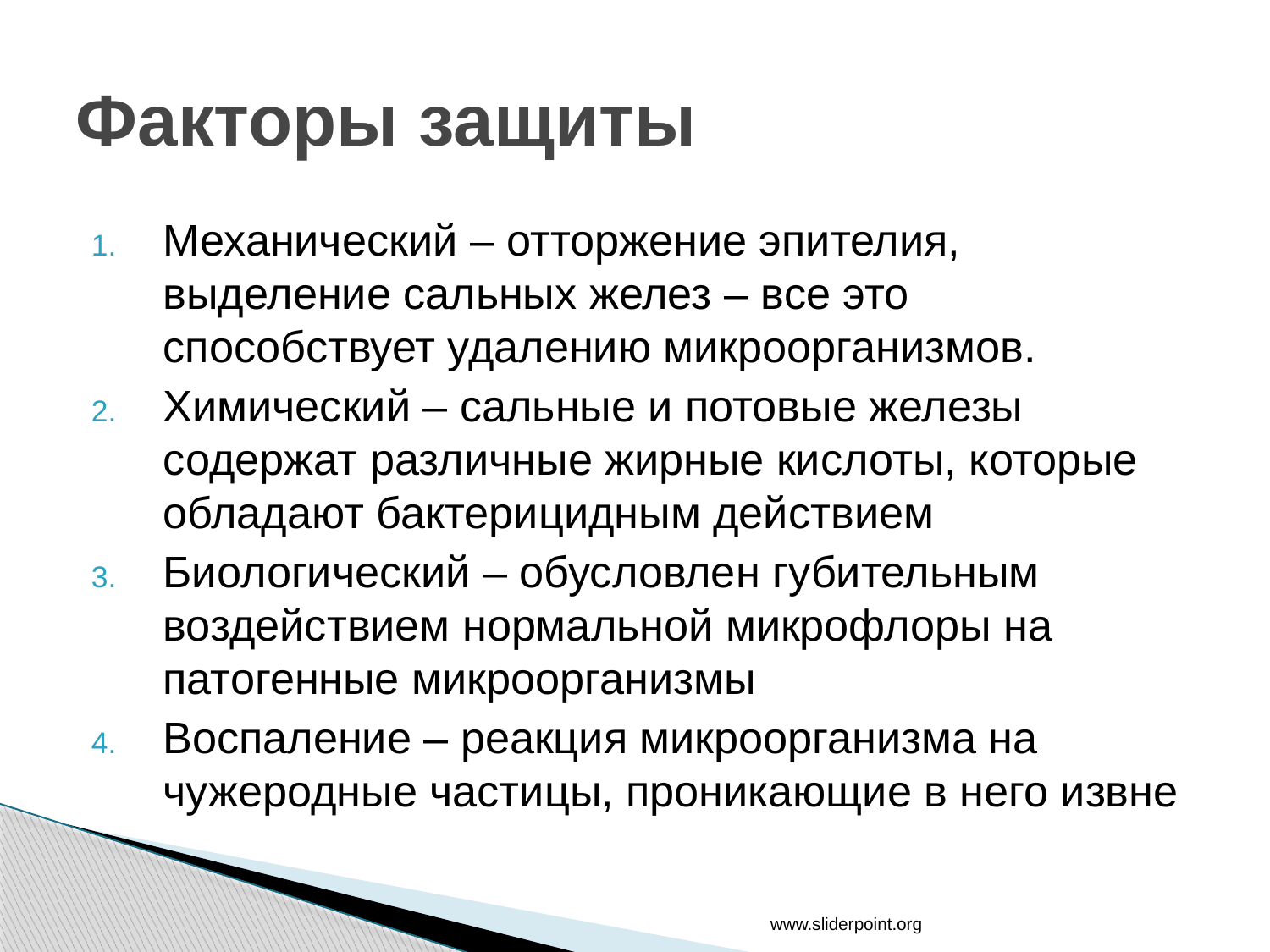

# Факторы защиты
Механический – отторжение эпителия, выделение сальных желез – все это способствует удалению микроорганизмов.
Химический – сальные и потовые железы содержат различные жирные кислоты, которые обладают бактерицидным действием
Биологический – обусловлен губительным воздействием нормальной микрофлоры на патогенные микроорганизмы
Воспаление – реакция микроорганизма на чужеродные частицы, проникающие в него извне

www.sliderpoint.org